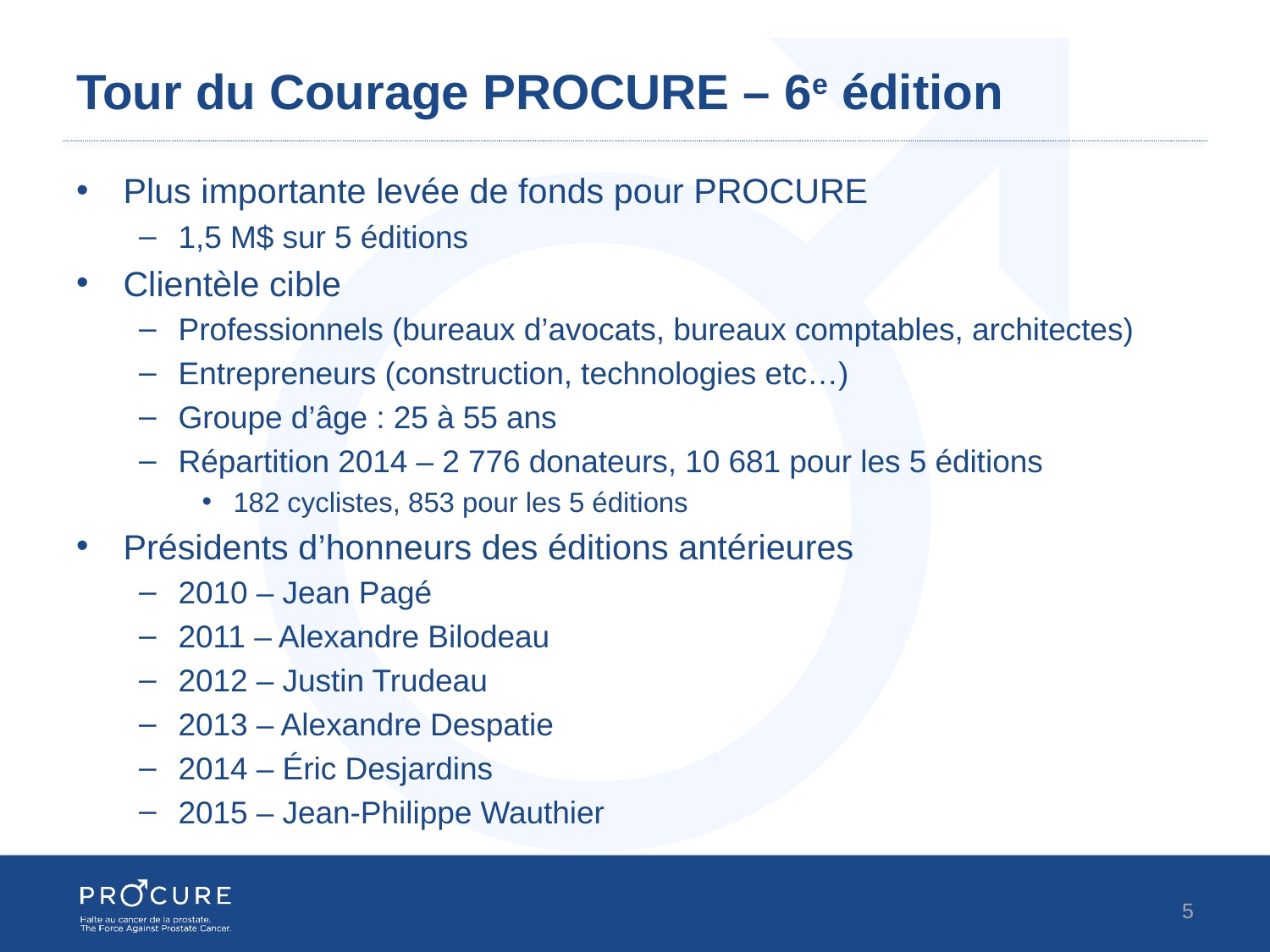

# Tour du Courage PROCURE – 6e édition
Plus importante levée de fonds pour PROCURE
1,5 M$ sur 5 éditions
Clientèle cible
Professionnels (bureaux d’avocats, bureaux comptables, architectes)
Entrepreneurs (construction, technologies etc…)
Groupe d’âge : 25 à 55 ans
Répartition 2014 – 2 776 donateurs, 10 681 pour les 5 éditions
182 cyclistes, 853 pour les 5 éditions
Présidents d’honneurs des éditions antérieures
2010 – Jean Pagé
2011 – Alexandre Bilodeau
2012 – Justin Trudeau
2013 – Alexandre Despatie
2014 – Éric Desjardins
2015 – Jean-Philippe Wauthier
5